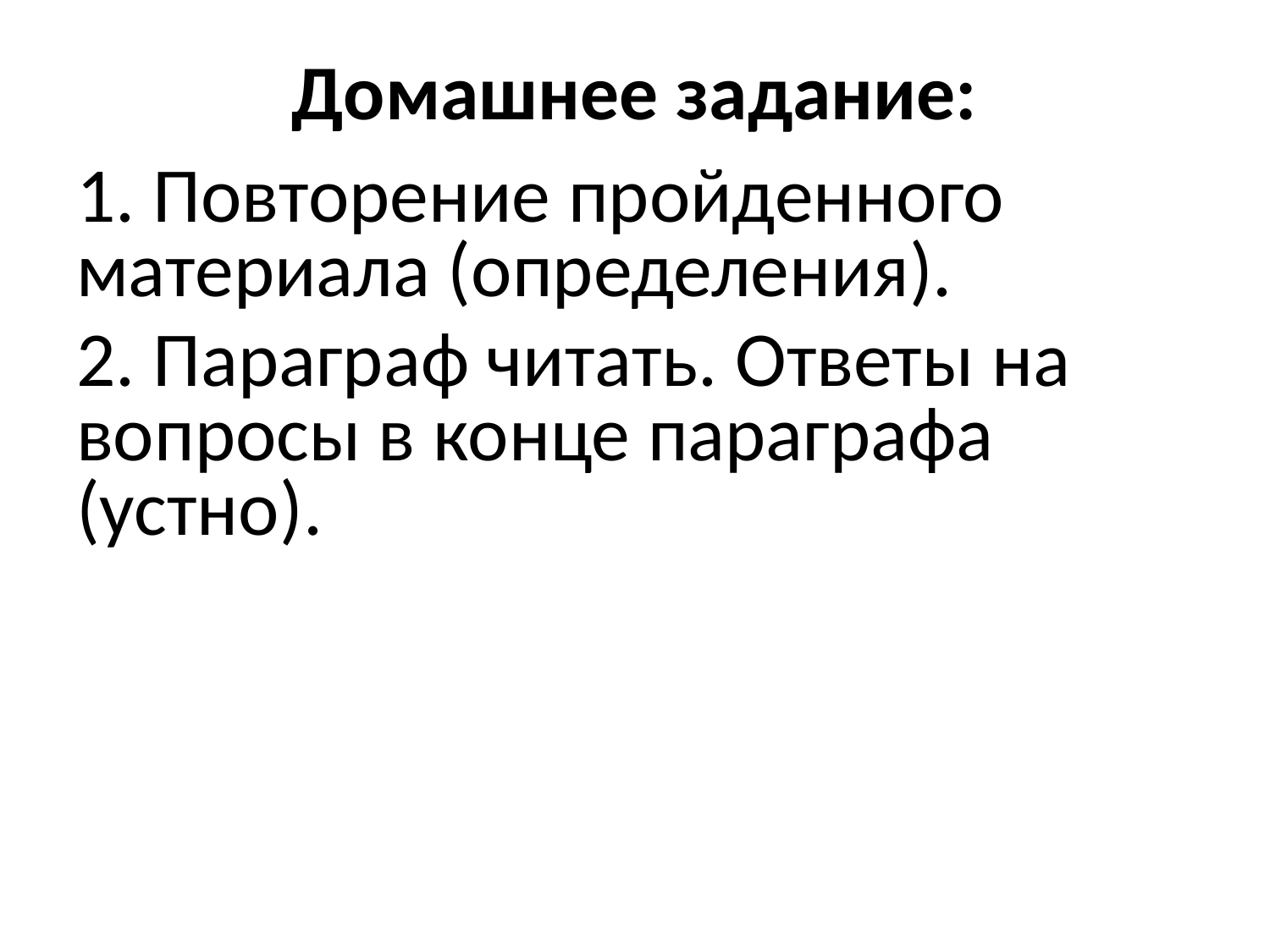

# Домашнее задание:
1. Повторение пройденного материала (определения).
2. Параграф читать. Ответы на вопросы в конце параграфа (устно).